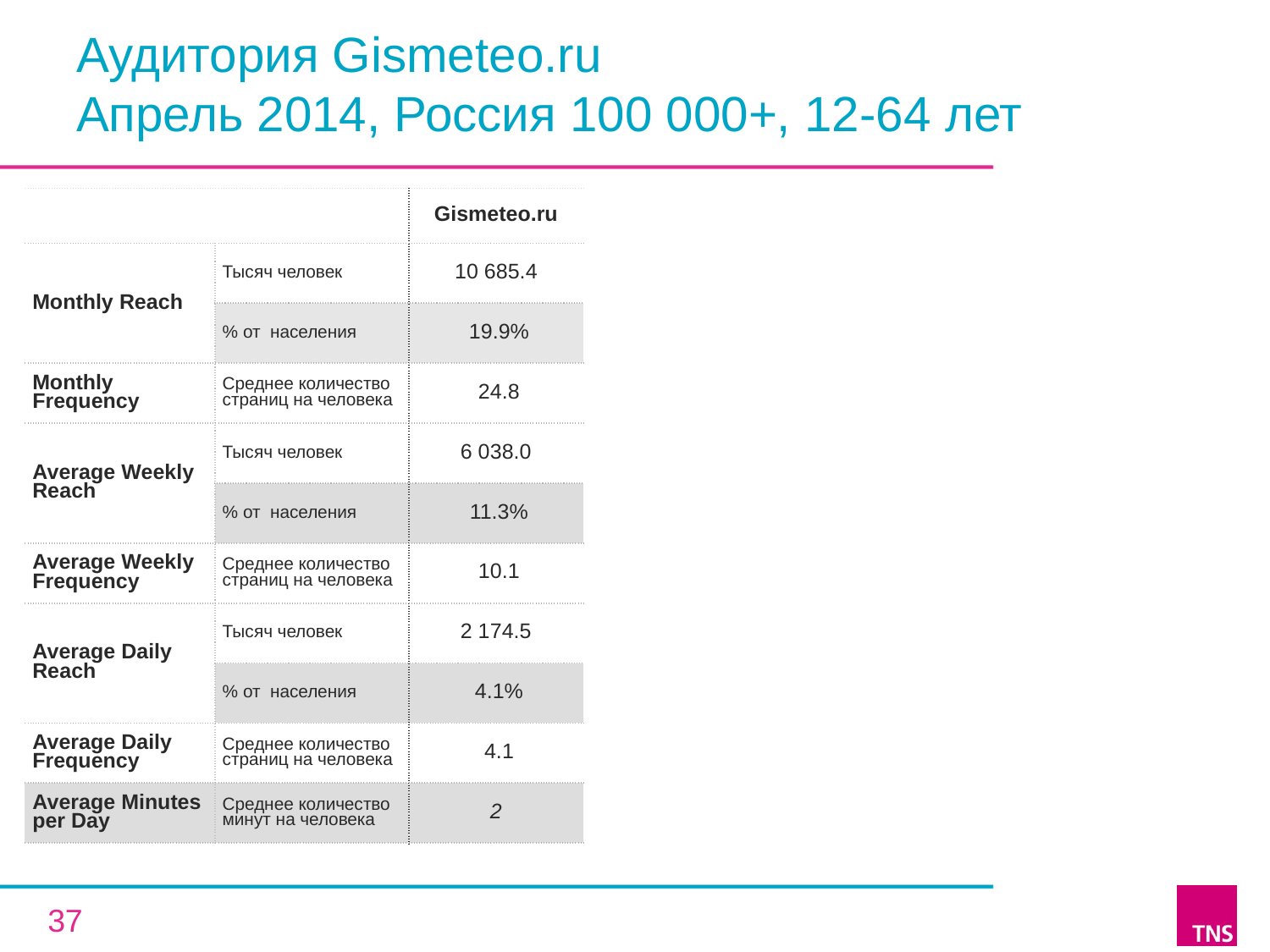

# Аудитория Gismeteo.ru Апрель 2014, Россия 100 000+, 12-64 лет
|  |  | Gismeteo.ru |
| --- | --- | --- |
| Monthly Reach | Тысяч человек | 10 685.4 |
|  | % от населения | 19.9% |
| Monthly Frequency | Среднее количество страниц на человека | 24.8 |
| Average Weekly Reach | Тысяч человек | 6 038.0 |
|  | % от населения | 11.3% |
| Average Weekly Frequency | Среднее количество страниц на человека | 10.1 |
| Average Daily Reach | Тысяч человек | 2 174.5 |
|  | % от населения | 4.1% |
| Average Daily Frequency | Среднее количество страниц на человека | 4.1 |
| Average Minutes per Day | Среднее количество минут на человека | 2 |

37